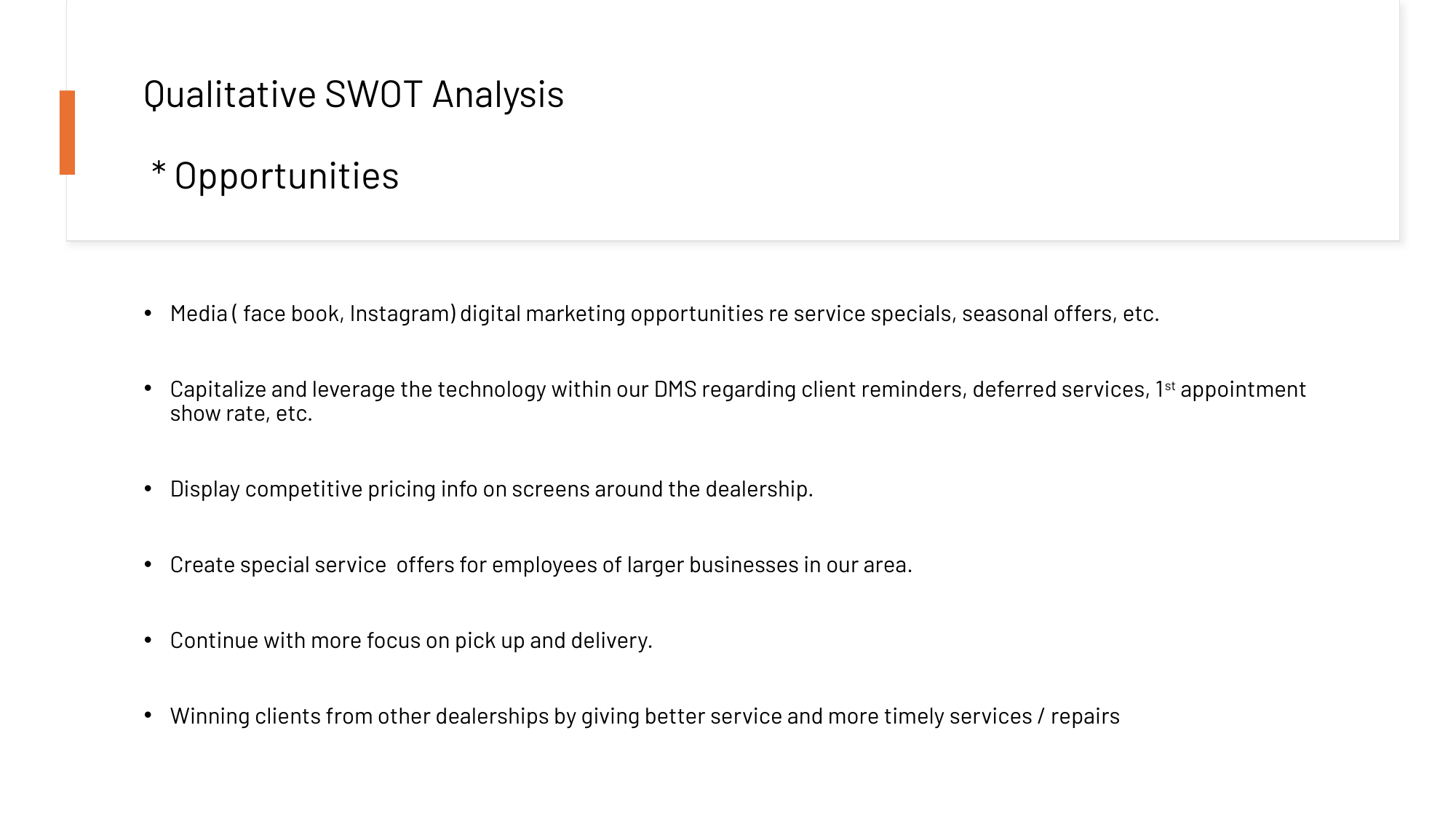

# Qualitative SWOT Analysis * Opportunities

Media ( face book, Instagram) digital marketing opportunities re service specials, seasonal offers, etc.

Capitalize and leverage the technology within our DMS regarding client reminders, deferred services, 1st appointment show rate, etc.

Display competitive pricing info on screens around the dealership.

Create special service  offers for employees of larger businesses in our area.

Continue with more focus on pick up and delivery.

Winning clients from other dealerships by giving better service and more timely services / repairs